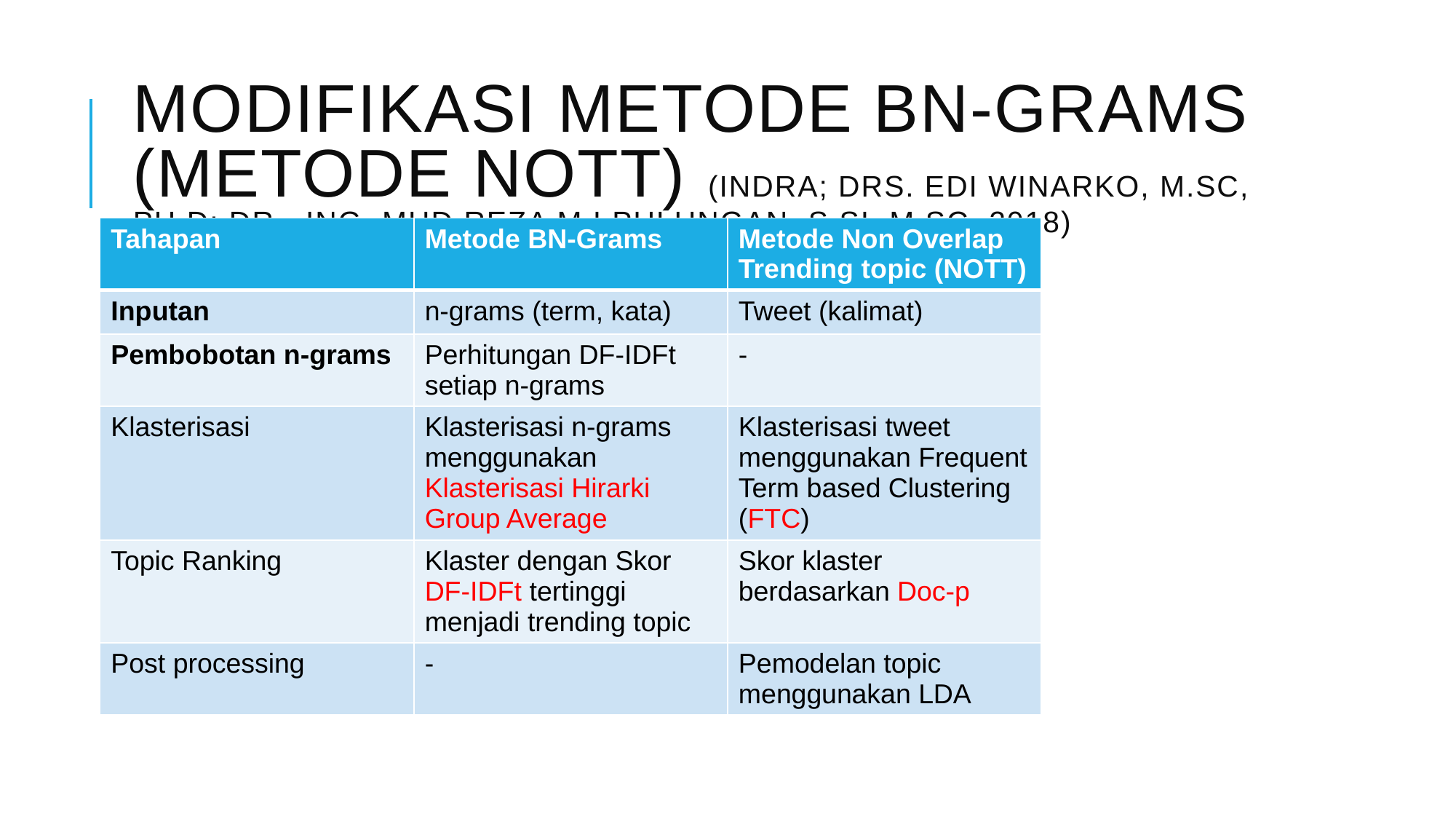

# Modifikasi Metode BN-Grams (Metode NOTT) (INDRA; Drs. Edi Winarko, M.Sc, Ph.D; Dr. -Ing. MHD.Reza M.I Pulungan, S.Si, M.Sc, 2018)
| Tahapan | Metode BN-Grams | Metode Non Overlap Trending topic (NOTT) |
| --- | --- | --- |
| Inputan | n-grams (term, kata) | Tweet (kalimat) |
| Pembobotan n-grams | Perhitungan DF-IDFt setiap n-grams | - |
| Klasterisasi | Klasterisasi n-grams menggunakan Klasterisasi Hirarki Group Average | Klasterisasi tweet menggunakan Frequent Term based Clustering (FTC) |
| Topic Ranking | Klaster dengan Skor DF-IDFt tertinggi menjadi trending topic | Skor klaster berdasarkan Doc-p |
| Post processing | - | Pemodelan topic menggunakan LDA |